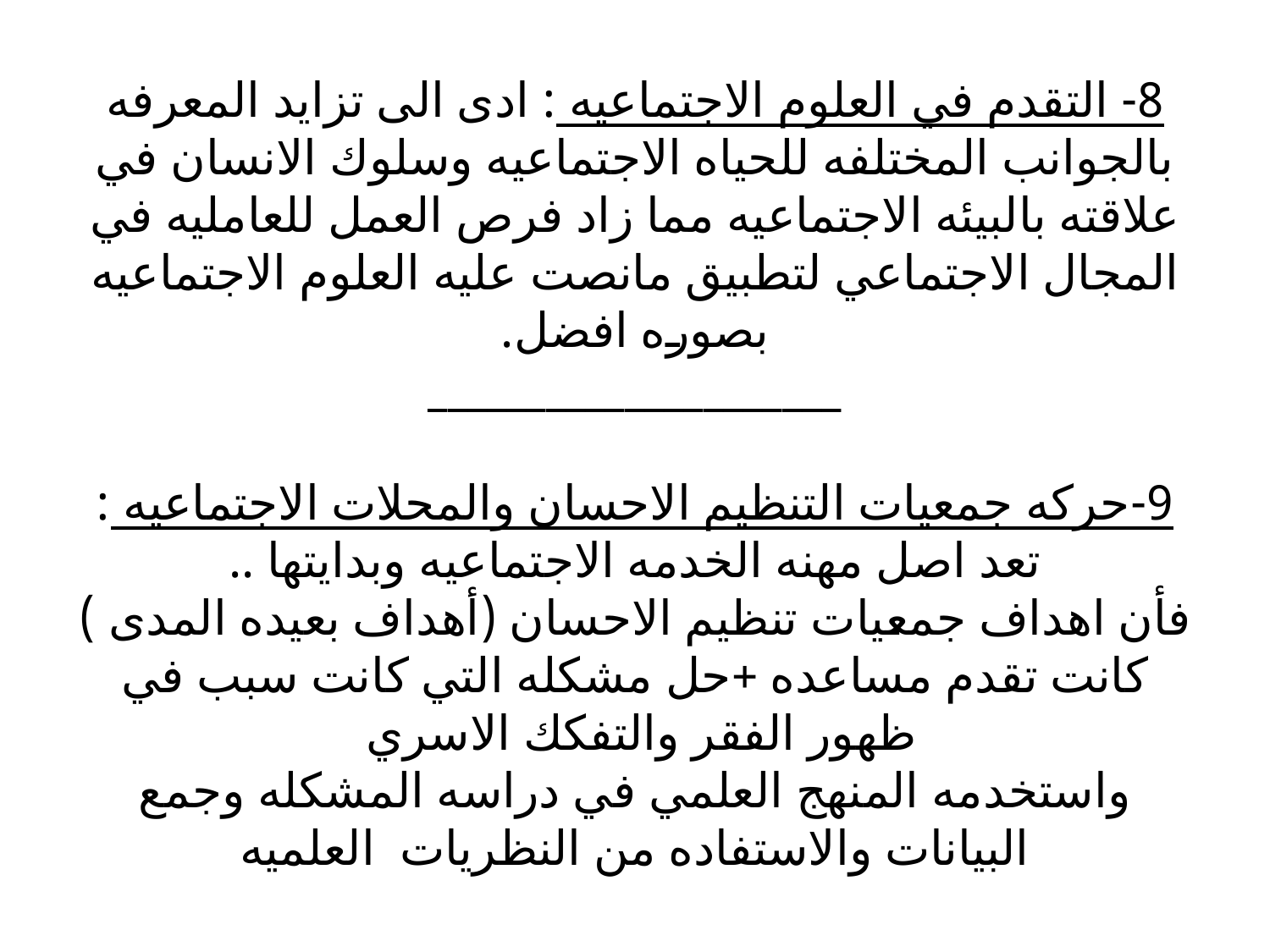

# 8- التقدم في العلوم الاجتماعيه : ادى الى تزايد المعرفه بالجوانب المختلفه للحياه الاجتماعيه وسلوك الانسان في علاقته بالبيئه الاجتماعيه مما زاد فرص العمل للعامليه في المجال الاجتماعي لتطبيق مانصت عليه العلوم الاجتماعيه بصوره افضل. _____________________ 9-حركه جمعيات التنظيم الاحسان والمحلات الاجتماعيه : تعد اصل مهنه الخدمه الاجتماعيه وبدايتها .. فأن اهداف جمعيات تنظيم الاحسان (أهداف بعيده المدى ) كانت تقدم مساعده +حل مشكله التي كانت سبب في ظهور الفقر والتفكك الاسري واستخدمه المنهج العلمي في دراسه المشكله وجمع البيانات والاستفاده من النظريات  العلميه